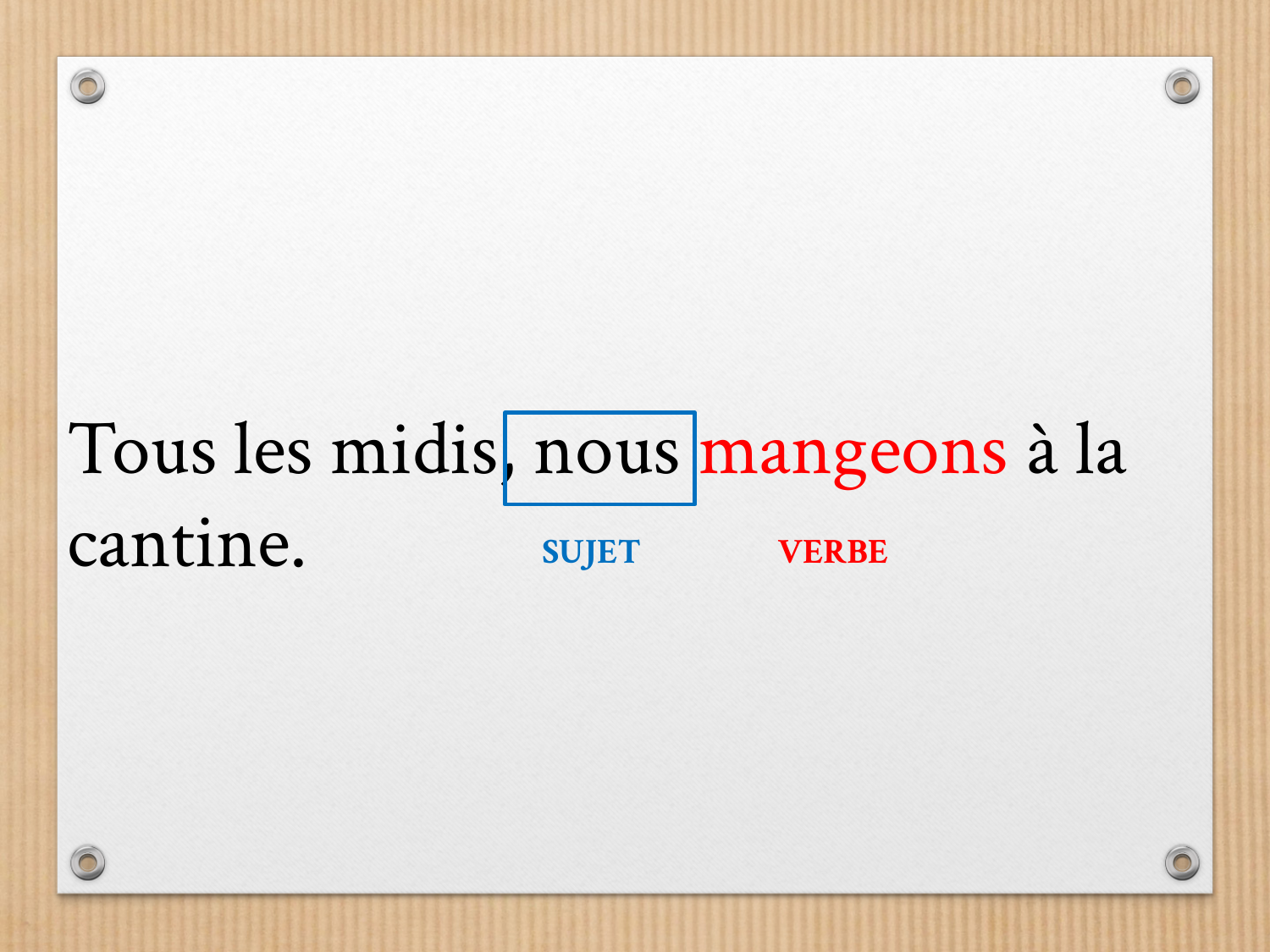

Tous les midis, nous mangeons à la cantine.

SUJET
VERBE